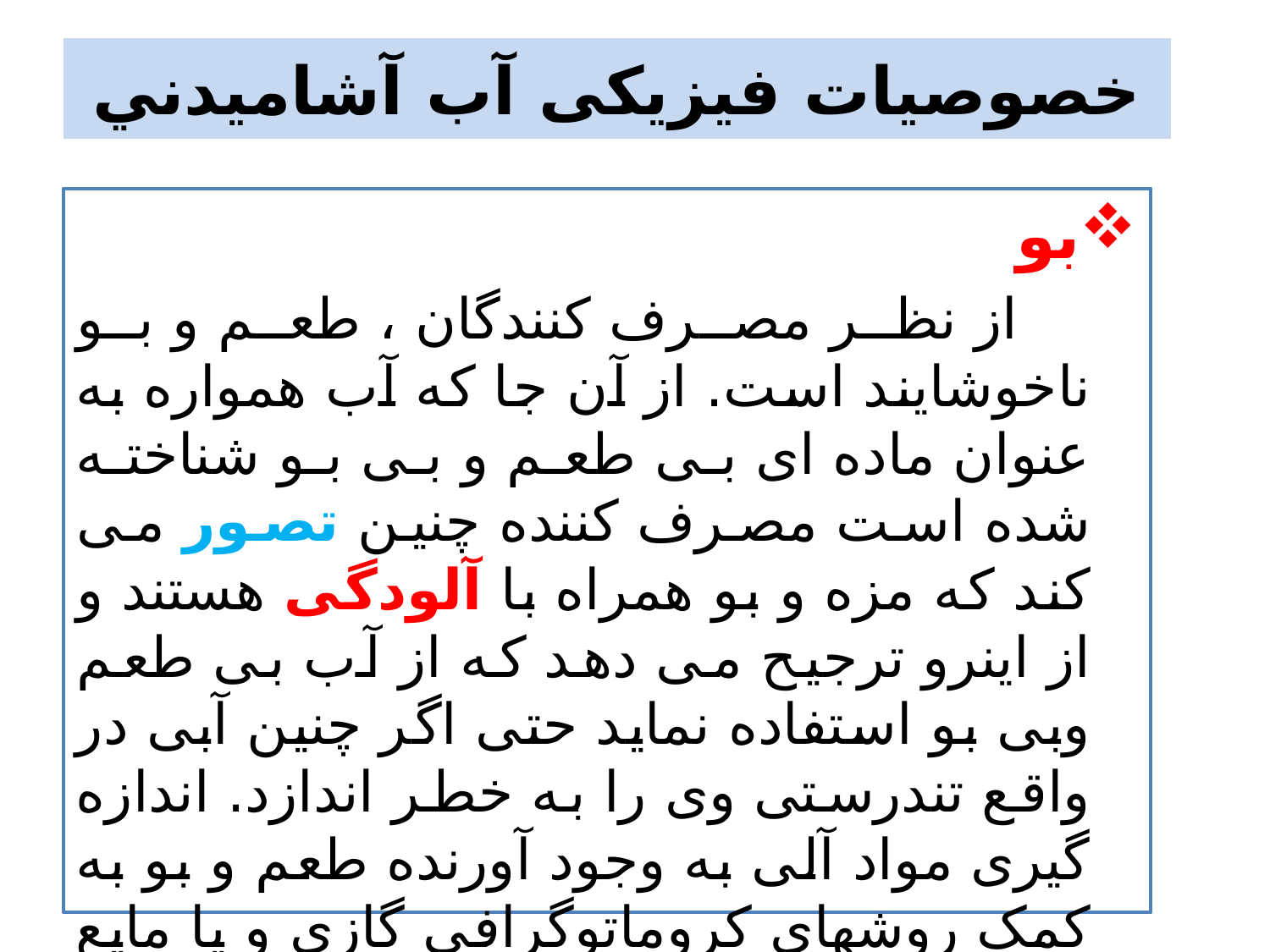

# خصوصيات فيزيکی آب آشاميدني
بو
   از نظر مصرف کنندگان ، طعم و بو ناخوشایند است. از آن جا که آب همواره به عنوان ماده ای بی طعم و بی بو شناخته شده است مصرف کننده چنین تصور می کند که مزه و بو همراه با آلودگی هستند و از اینرو ترجیح می دهد که از آب بی طعم وبی بو استفاده نماید حتی اگر چنین آبی در واقع تندرستی وی را به خطر اندازد. اندازه گیری مواد آلی به وجود آورنده طعم و بو به کمک روشهای کروماتوگرافی گازی و یا مایع امکان پذیر است و واحد آن TON است.